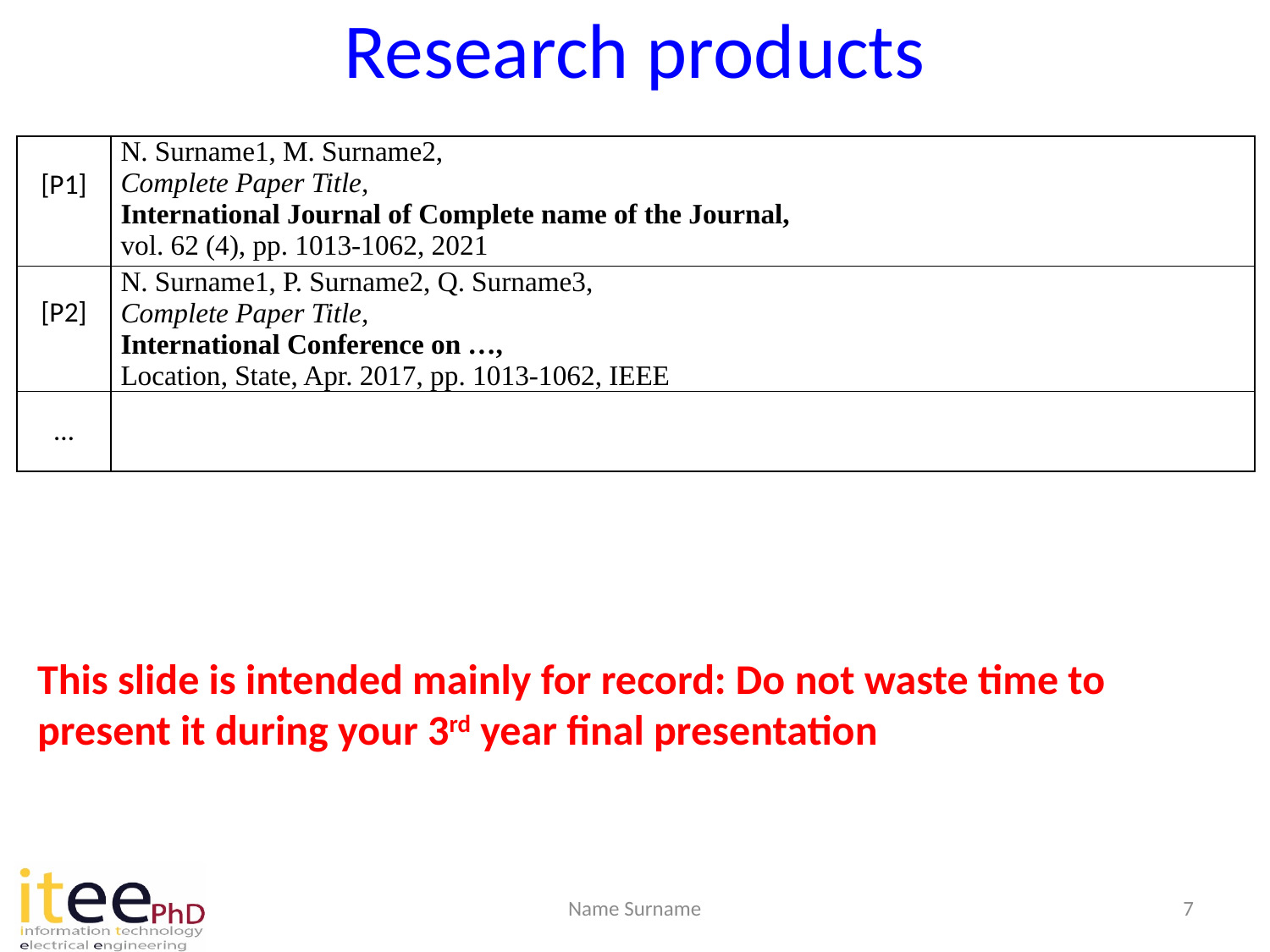

# Research products
| [P1] | N. Surname1, M. Surname2, Complete Paper Title, International Journal of Complete name of the Journal, vol. 62 (4), pp. 1013-1062, 2021 |
| --- | --- |
| [P2] | N. Surname1, P. Surname2, Q. Surname3, Complete Paper Title, International Conference on …, Location, State, Apr. 2017, pp. 1013-1062, IEEE |
| … |  |
This slide is intended mainly for record: Do not waste time to present it during your 3rd year final presentation

Name Surname
7